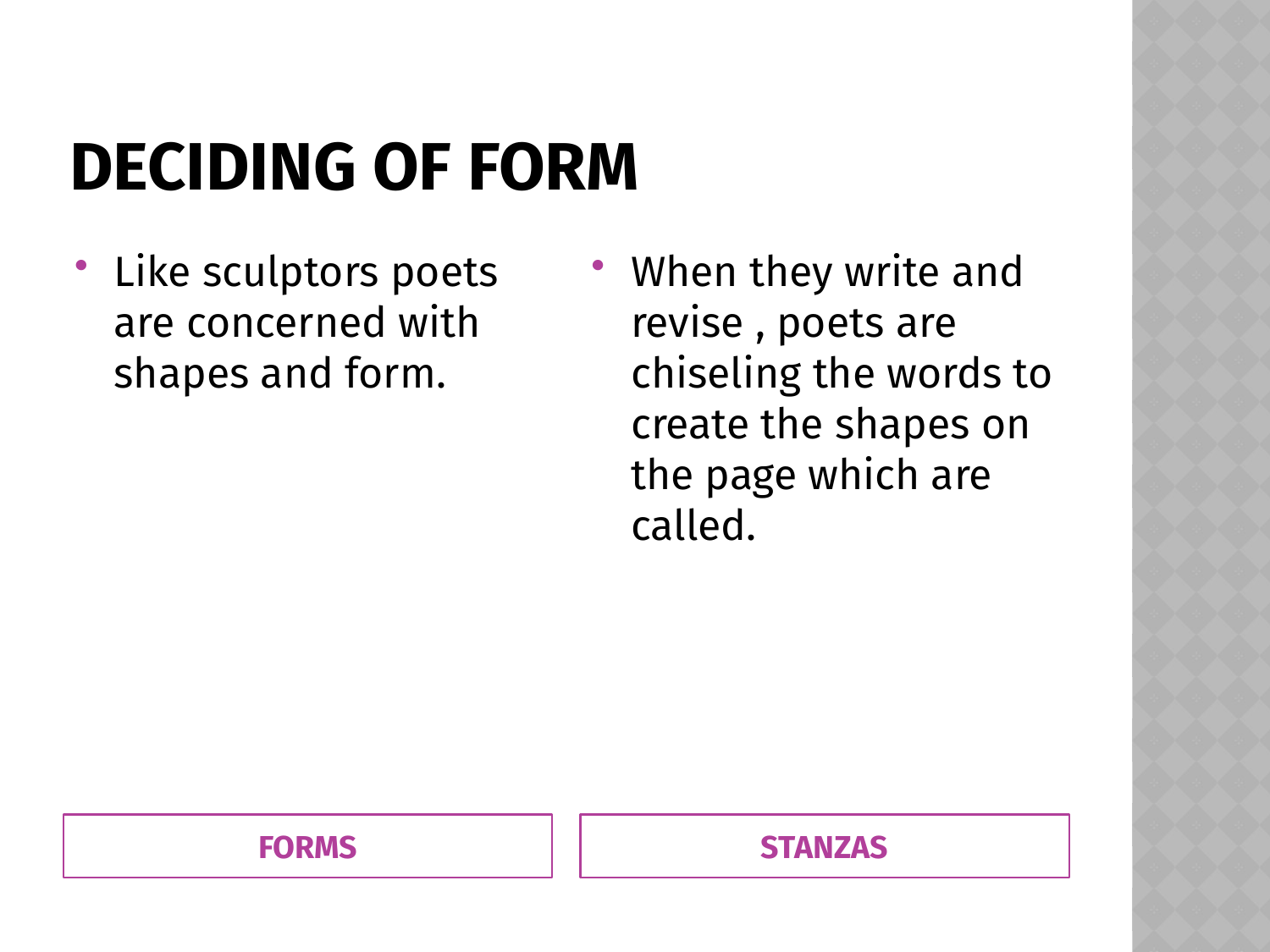

# Deciding of form
Like sculptors poets are concerned with shapes and form.
When they write and revise , poets are chiseling the words to create the shapes on the page which are called.
FORMS
STANZAS